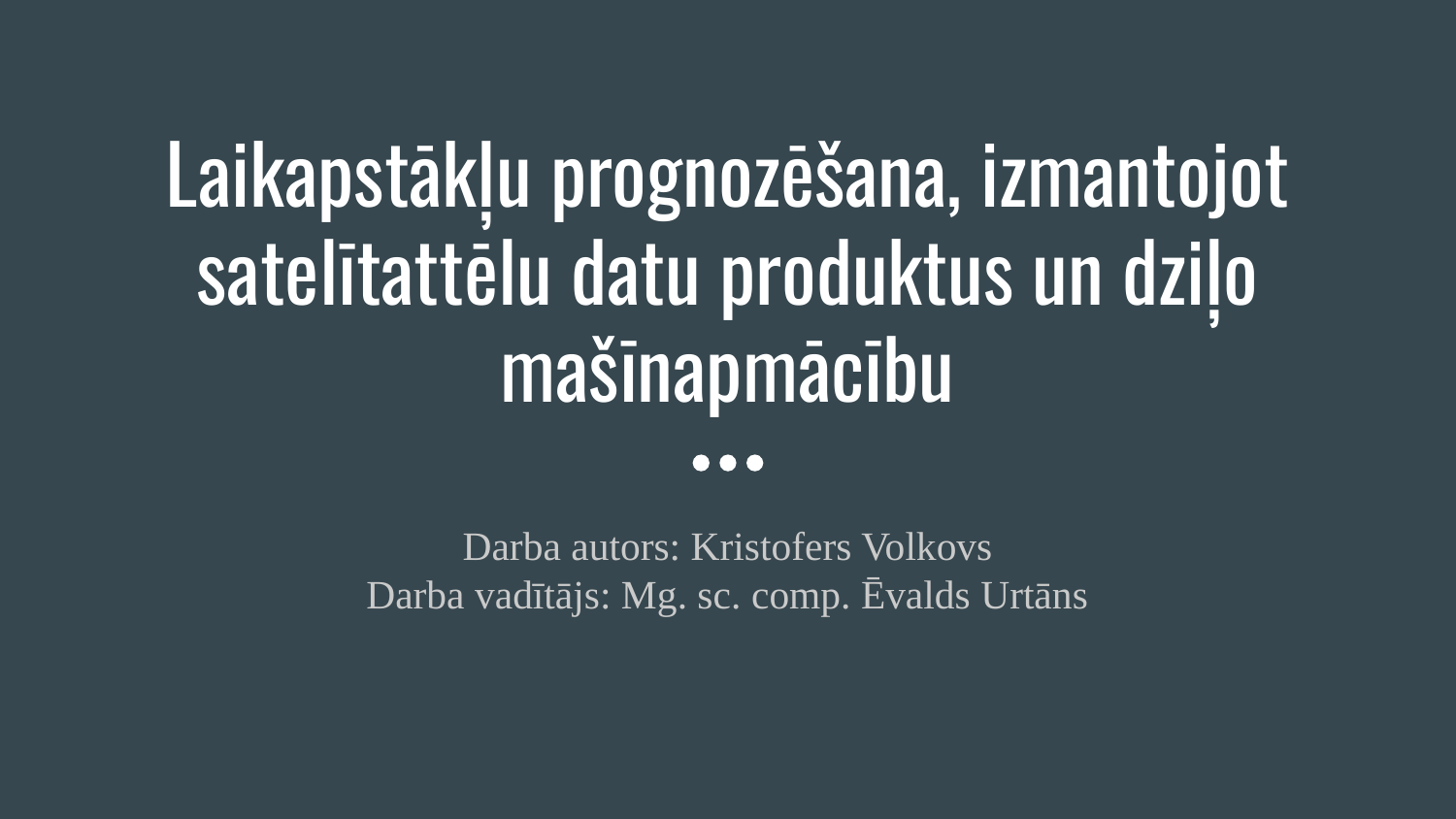

# Laikapstākļu prognozēšana, izmantojot satelītattēlu datu produktus un dziļo mašīnapmācību
Darba autors: Kristofers Volkovs
Darba vadītājs: Mg. sc. comp. Ēvalds Urtāns